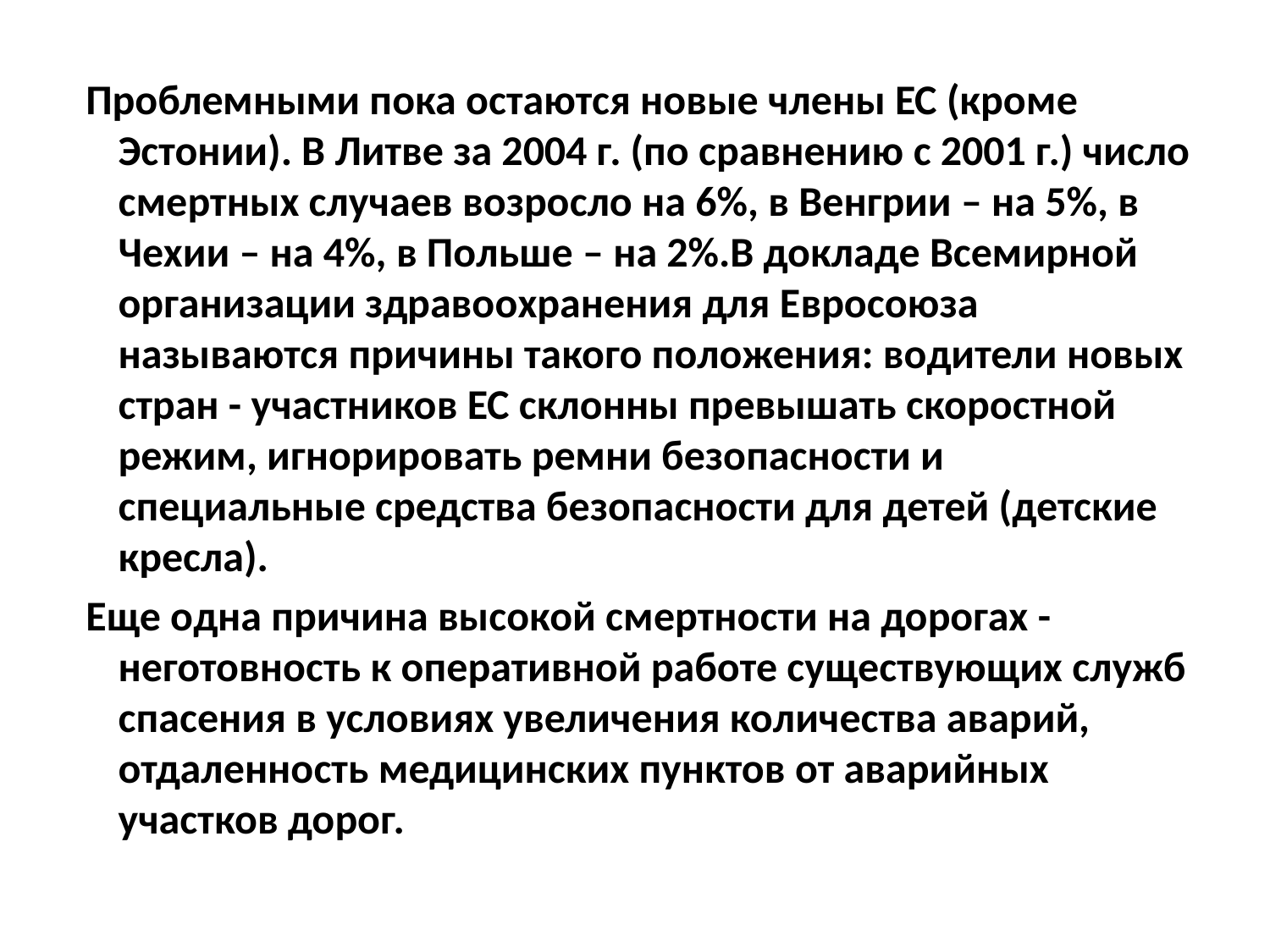

Проблемными пока остаются новые члены ЕС (кроме Эстонии). В Литве за 2004 г. (по сравнению с 2001 г.) число смертных случаев возросло на 6%, в Венгрии – на 5%, в Чехии – на 4%, в Польше – на 2%.В докладе Всемирной организации здравоохранения для Евросоюза называются причины такого положения: водители новых стран - участников ЕС склонны превышать скоростной режим, игнорировать ремни безопасности и специальные средства безопасности для детей (детские кресла).
 Еще одна причина высокой смертности на дорогах - неготовность к оперативной работе существующих служб спасения в условиях увеличения количества аварий, отдаленность медицинских пунктов от аварийных участков дорог.